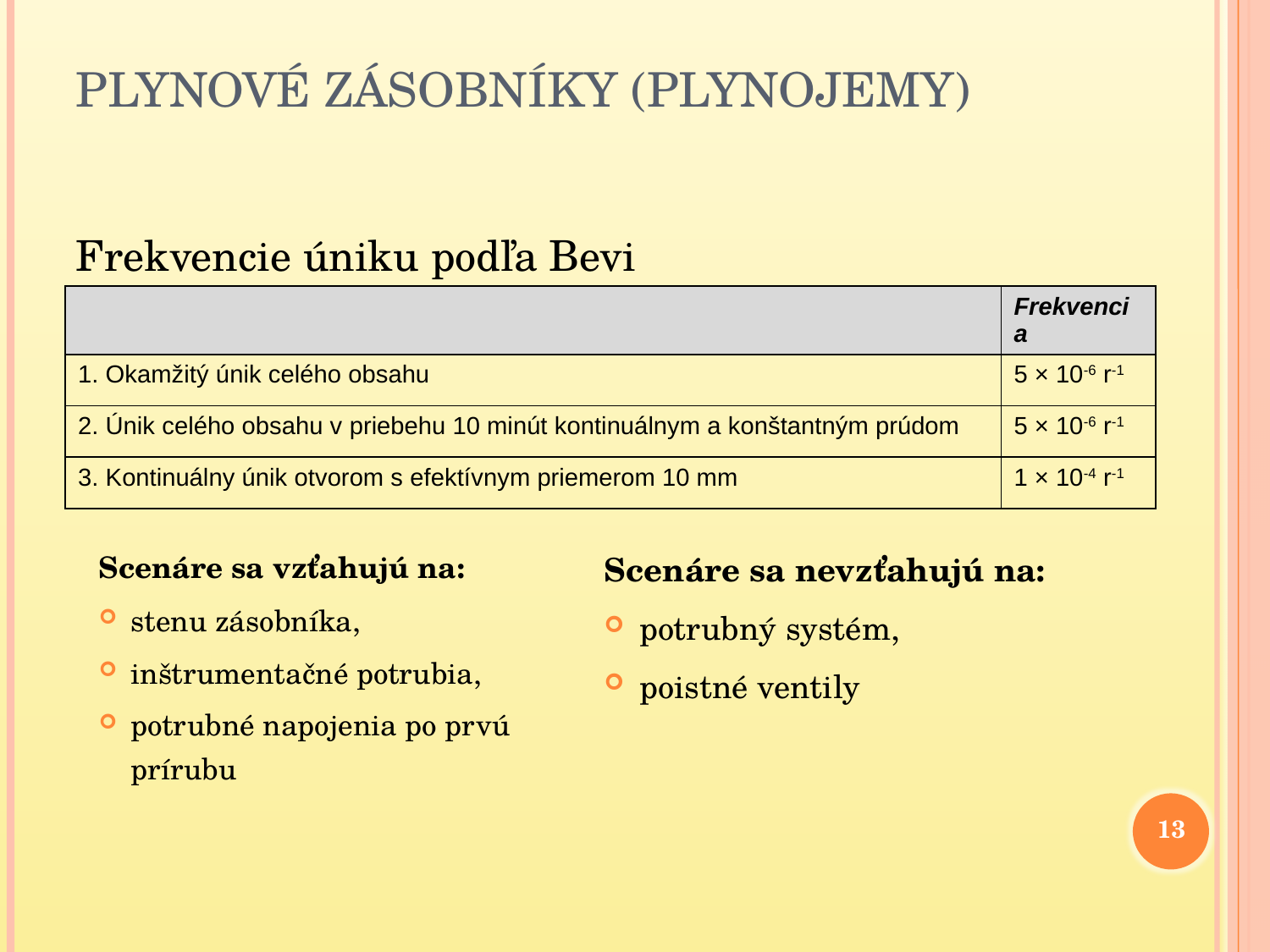

# Plynové zásobníky (plynojemy)
Frekvencie úniku podľa Bevi

|  | Frekvencia |
| --- | --- |
| 1. Okamžitý únik celého obsahu | 5 × 10-6 r-1 |
| 2. Únik celého obsahu v priebehu 10 minút kontinuálnym a konštantným prúdom | 5 × 10-6 r-1 |
| 3. Kontinuálny únik otvorom s efektívnym priemerom 10 mm | 1 × 10-4 r-1 |
Scenáre sa vzťahujú na:
stenu zásobníka,
inštrumentačné potrubia,
potrubné napojenia po prvú prírubu
Scenáre sa nevzťahujú na:
potrubný systém,
poistné ventily
13